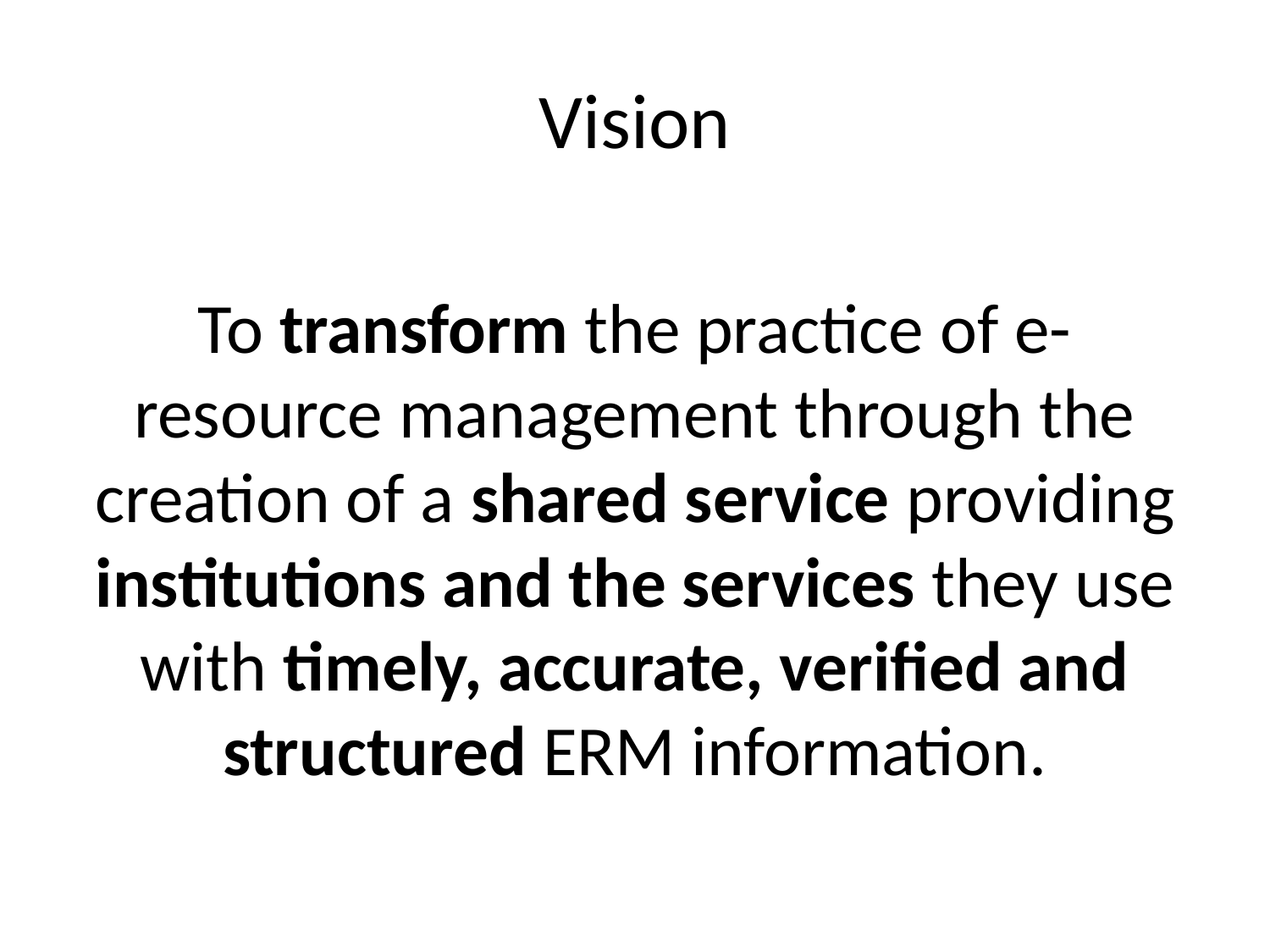

# Vision
To transform the practice of e-resource management through the creation of a shared service providing institutions and the services they use with timely, accurate, verified and structured ERM information.